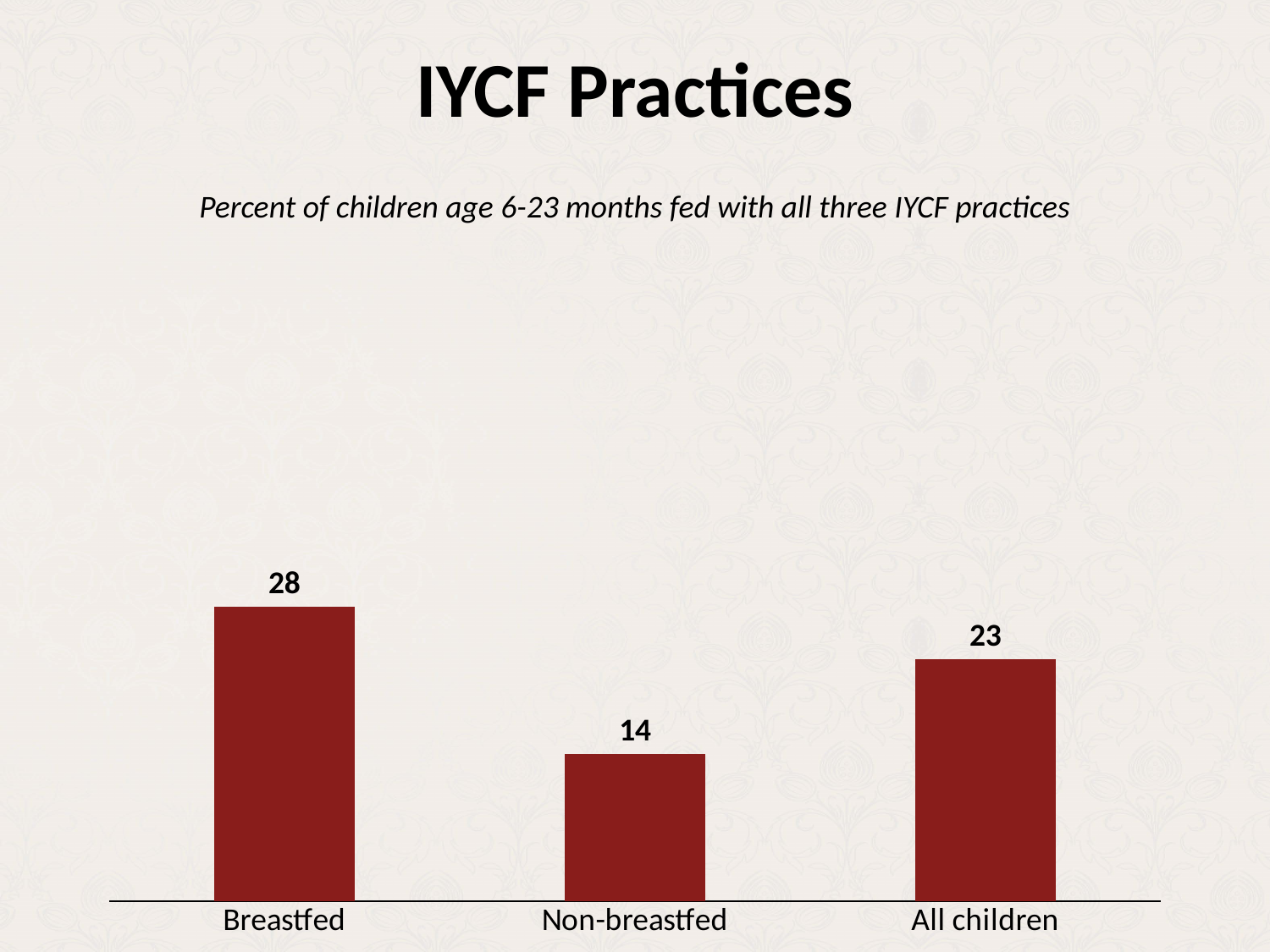

# IYCF Practices
Percent of children age 6-23 months fed with all three IYCF practices

### Chart

| Category | Age in months |
|---|---|
| Breastfed | 28.0 |
| Non-breastfed | 14.0 |
| All children | 23.0 |